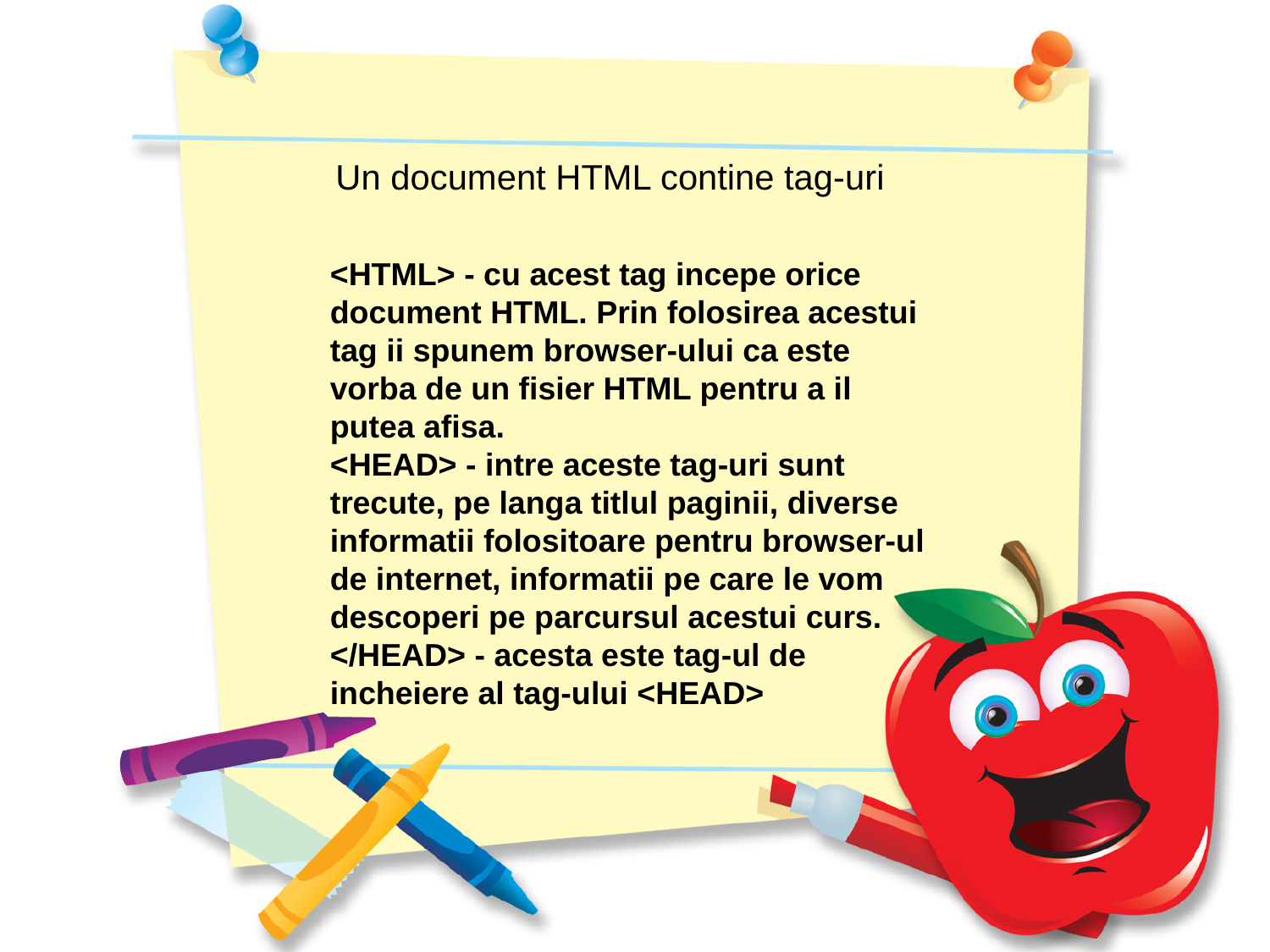

Un document HTML contine tag-uri

<HTML> - cu acest tag incepe orice document HTML. Prin folosirea acestui tag ii spunem browser-ului ca este vorba de un fisier HTML pentru a il putea afisa.
<HEAD> - intre aceste tag-uri sunt trecute, pe langa titlul paginii, diverse informatii folositoare pentru browser-ul de internet, informatii pe care le vom descoperi pe parcursul acestui curs.
</HEAD> - acesta este tag-ul de incheiere al tag-ului <HEAD>